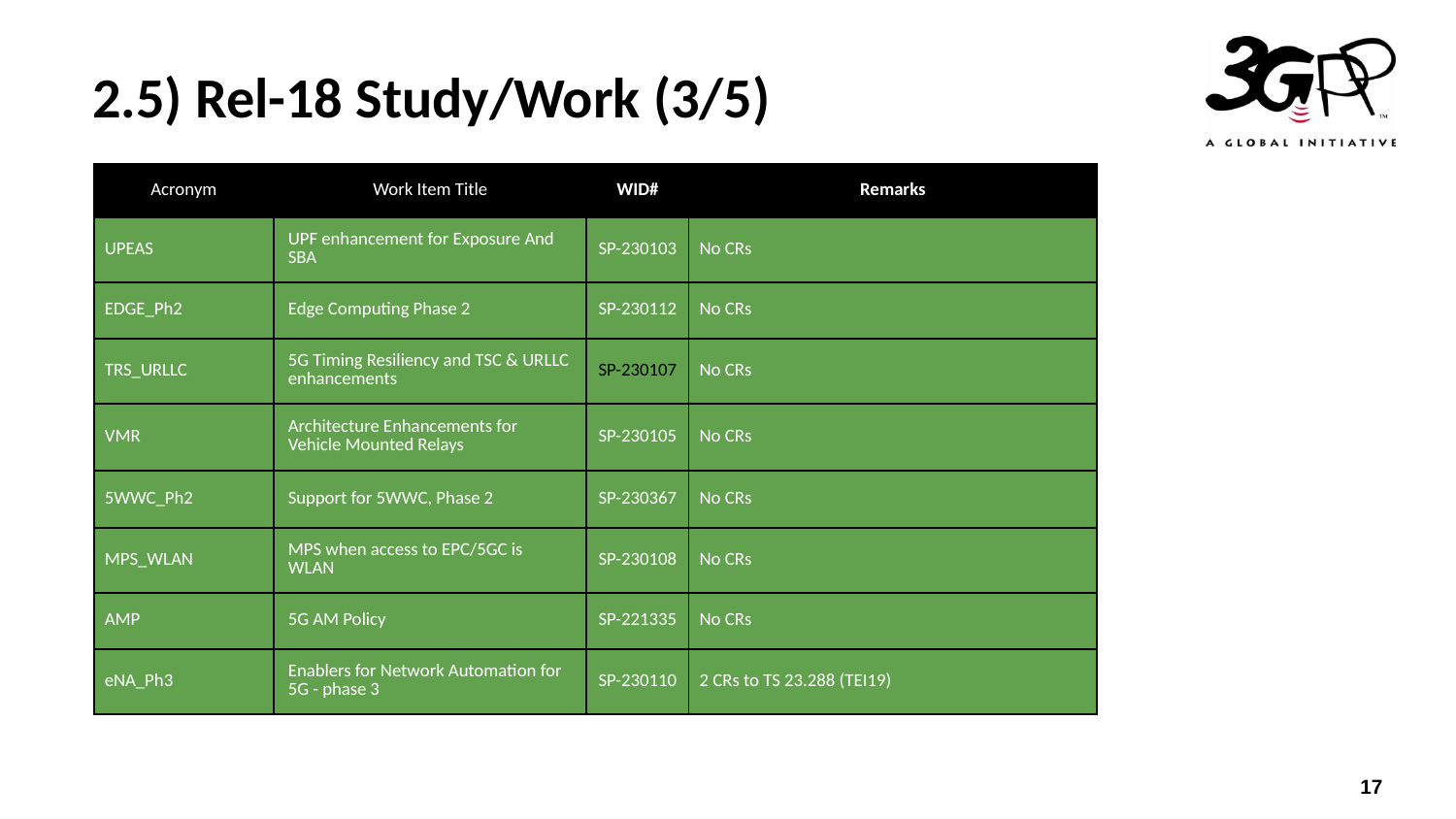

# 2.5) Rel-18 Study/Work (3/5)
| Acronym | Work Item Title | WID# | Remarks |
| --- | --- | --- | --- |
| UPEAS | UPF enhancement for Exposure And SBA | SP-230103 | No CRs |
| EDGE\_Ph2 | Edge Computing Phase 2 | SP-230112 | No CRs |
| TRS\_URLLC | 5G Timing Resiliency and TSC & URLLC enhancements | SP-230107 | No CRs |
| VMR | Architecture Enhancements for Vehicle Mounted Relays | SP-230105 | No CRs |
| 5WWC\_Ph2 | Support for 5WWC, Phase 2 | SP-230367 | No CRs |
| MPS\_WLAN | MPS when access to EPC/5GC is WLAN | SP-230108 | No CRs |
| AMP | 5G AM Policy | SP-221335 | No CRs |
| eNA\_Ph3 | Enablers for Network Automation for 5G - phase 3 | SP-230110 | 2 CRs to TS 23.288 (TEI19) |